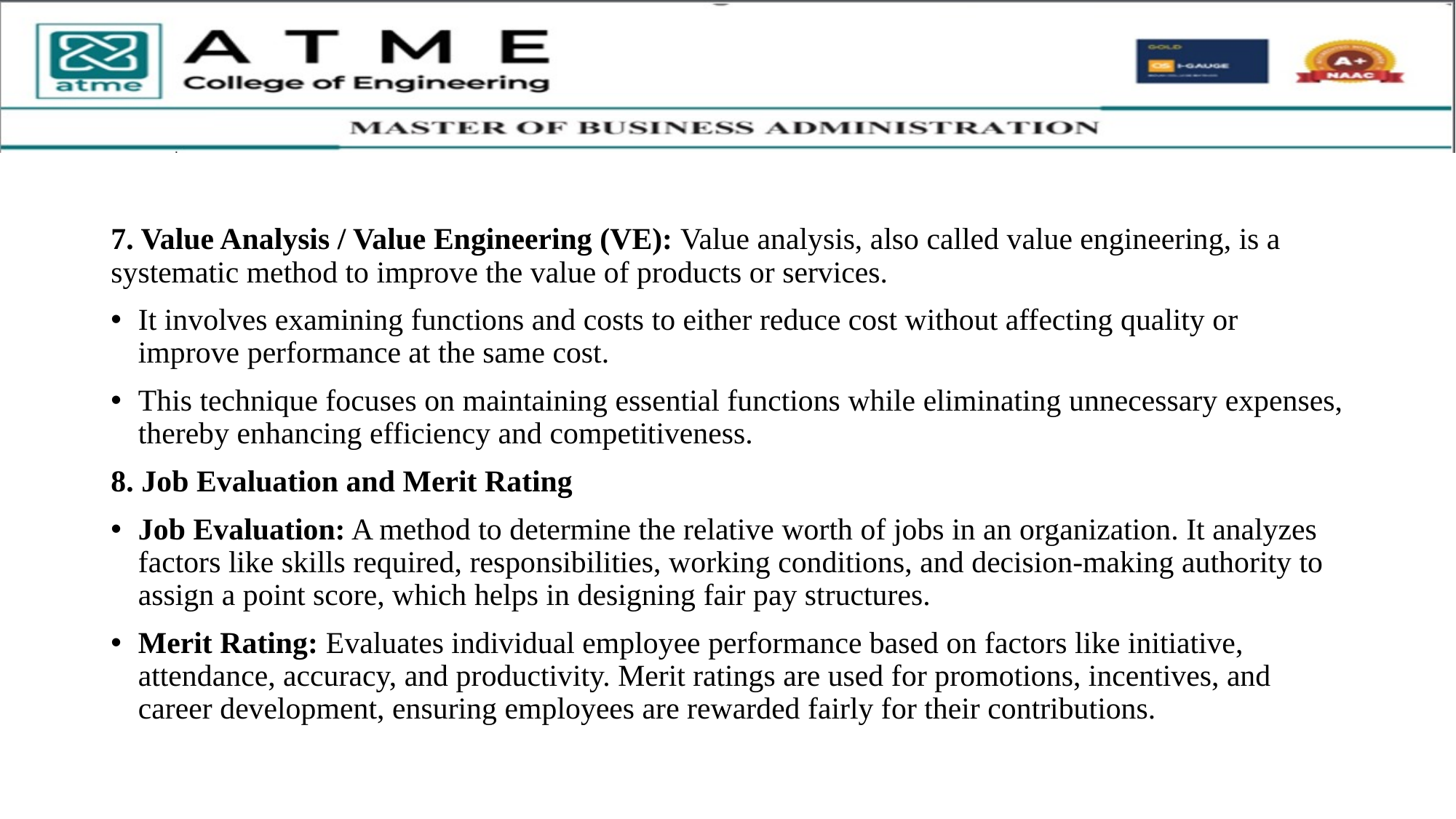

7. Value Analysis / Value Engineering (VE): Value analysis, also called value engineering, is a systematic method to improve the value of products or services.
It involves examining functions and costs to either reduce cost without affecting quality or improve performance at the same cost.
This technique focuses on maintaining essential functions while eliminating unnecessary expenses, thereby enhancing efficiency and competitiveness.
8. Job Evaluation and Merit Rating
Job Evaluation: A method to determine the relative worth of jobs in an organization. It analyzes factors like skills required, responsibilities, working conditions, and decision-making authority to assign a point score, which helps in designing fair pay structures.
Merit Rating: Evaluates individual employee performance based on factors like initiative, attendance, accuracy, and productivity. Merit ratings are used for promotions, incentives, and career development, ensuring employees are rewarded fairly for their contributions.